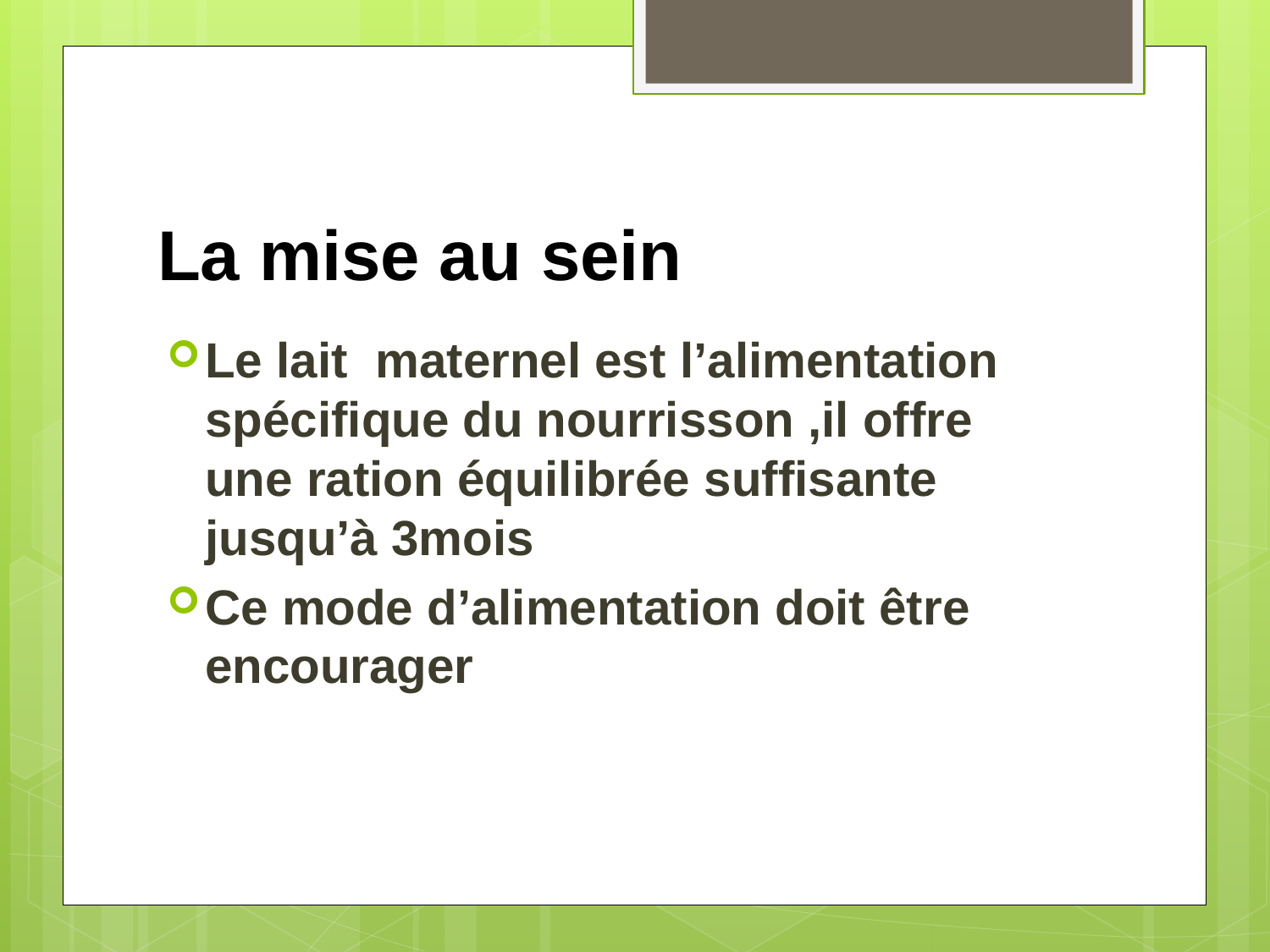

# La mise au sein
Le lait  maternel est l’alimentation spécifique du nourrisson ,il offre une ration équilibrée suffisante jusqu’à 3mois
Ce mode d’alimentation doit être encourager